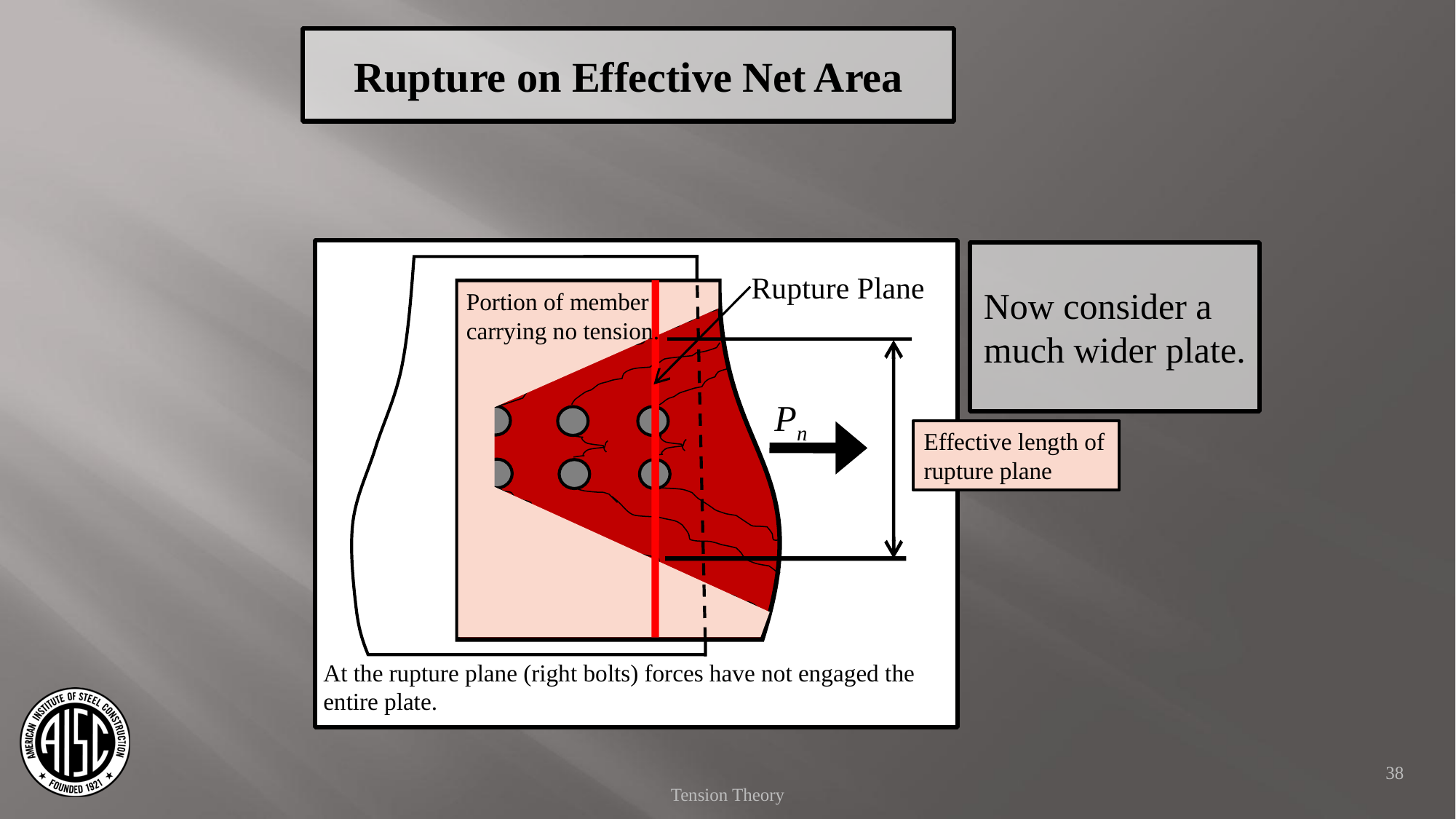

Rupture on Effective Net Area

Now consider a much wider plate.

Rupture Plane
Portion of member carrying no tension.

Pn

Effective length of rupture plane

At the rupture plane (right bolts) forces have not engaged the entire plate.

38
Tension Theory